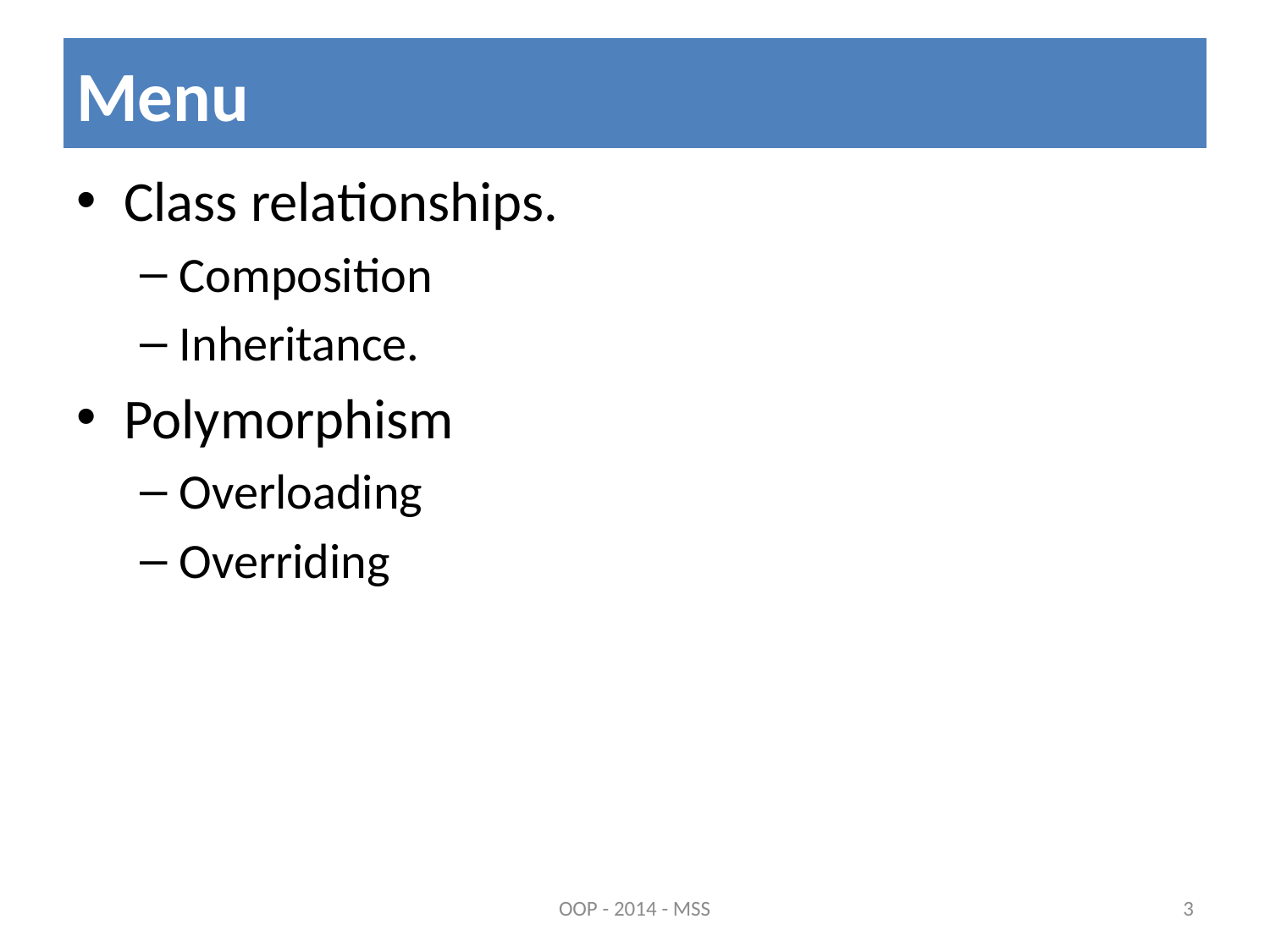

# Menu
Class relationships.
Composition
Inheritance.
Polymorphism
Overloading
Overriding
OOP - 2014 - MSS
3